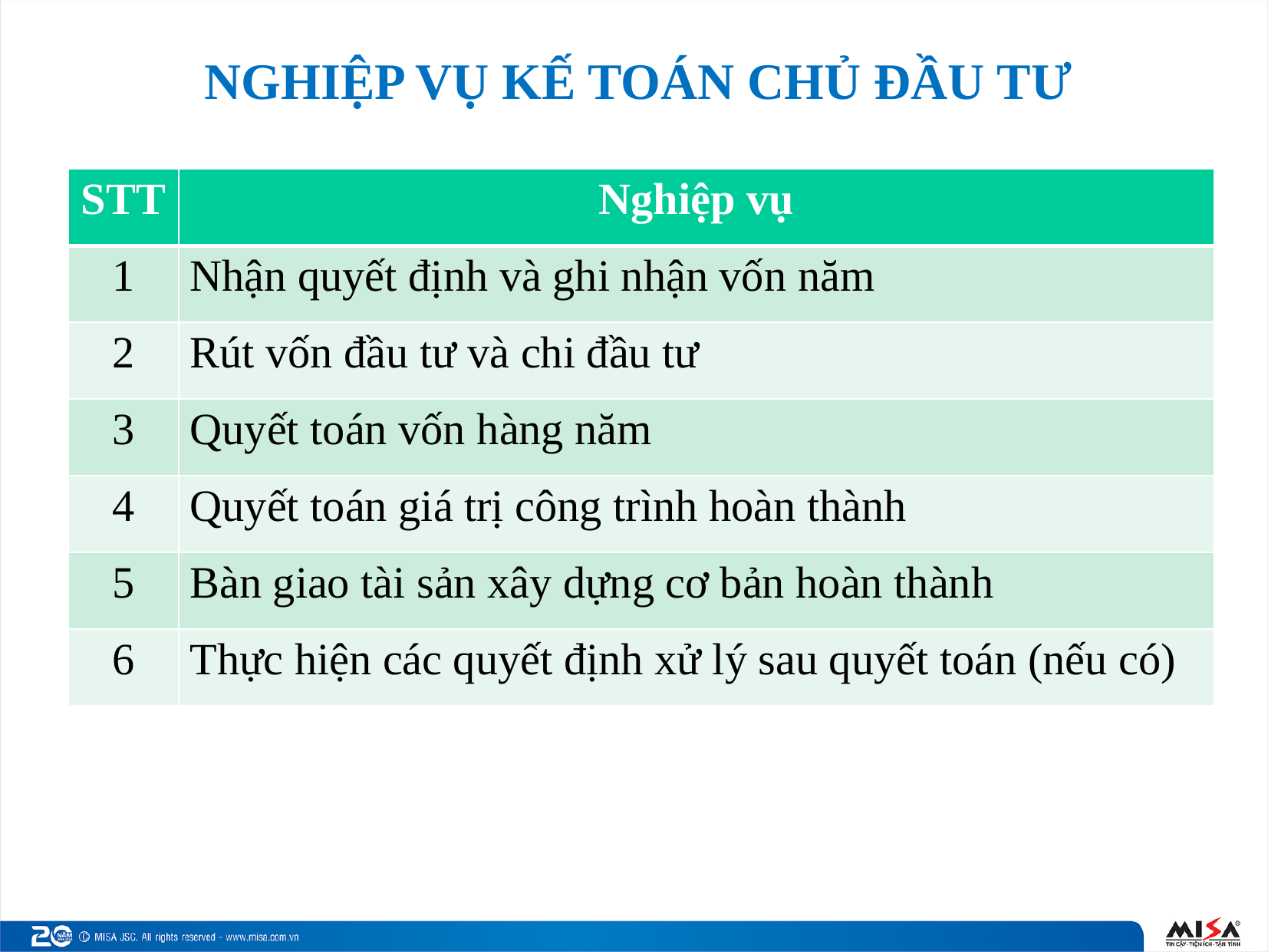

# NGHIỆP VỤ KẾ TOÁN CHỦ ĐẦU TƯ
| STT | Nghiệp vụ |
| --- | --- |
| 1 | Nhận quyết định và ghi nhận vốn năm |
| 2 | Rút vốn đầu tư và chi đầu tư |
| 3 | Quyết toán vốn hàng năm |
| 4 | Quyết toán giá trị công trình hoàn thành |
| 5 | Bàn giao tài sản xây dựng cơ bản hoàn thành |
| 6 | Thực hiện các quyết định xử lý sau quyết toán (nếu có) |